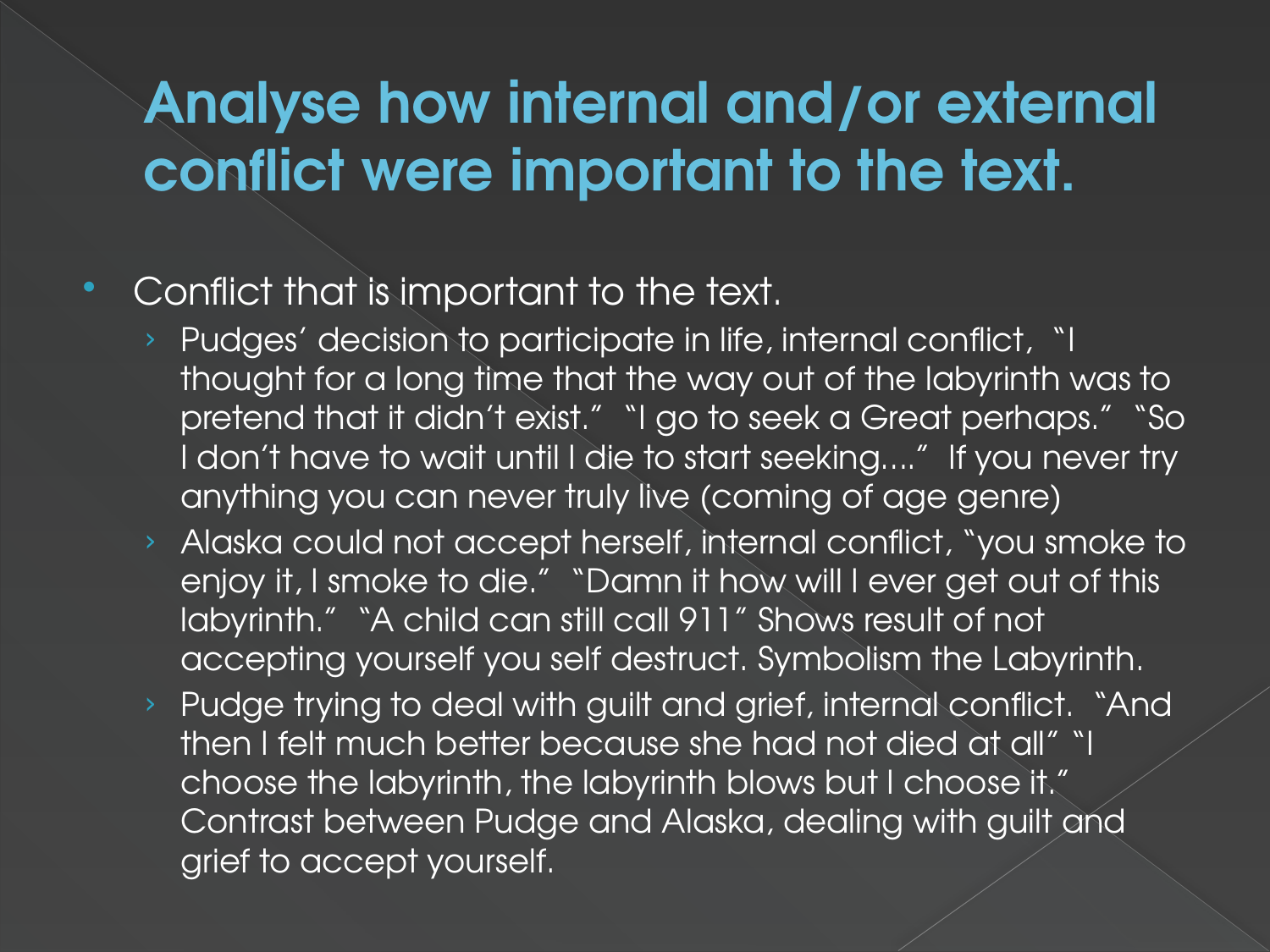

# Analyse how internal and/or external conflict were important to the text.
Conflict that is important to the text.
Pudges’ decision to participate in life, internal conflict,  “I thought for a long time that the way out of the labyrinth was to pretend that it didn’t exist.”  “I go to seek a Great perhaps.”  “So I don’t have to wait until I die to start seeking….”  If you never try anything you can never truly live (coming of age genre)
Alaska could not accept herself, internal conflict, “you smoke to enjoy it, I smoke to die.”  “Damn it how will I ever get out of this labyrinth.”  “A child can still call 911” Shows result of not accepting yourself you self destruct. Symbolism the Labyrinth.
Pudge trying to deal with guilt and grief, internal conflict.  “And then I felt much better because she had not died at all” “I choose the labyrinth, the labyrinth blows but I choose it.”  Contrast between Pudge and Alaska, dealing with guilt and grief to accept yourself.